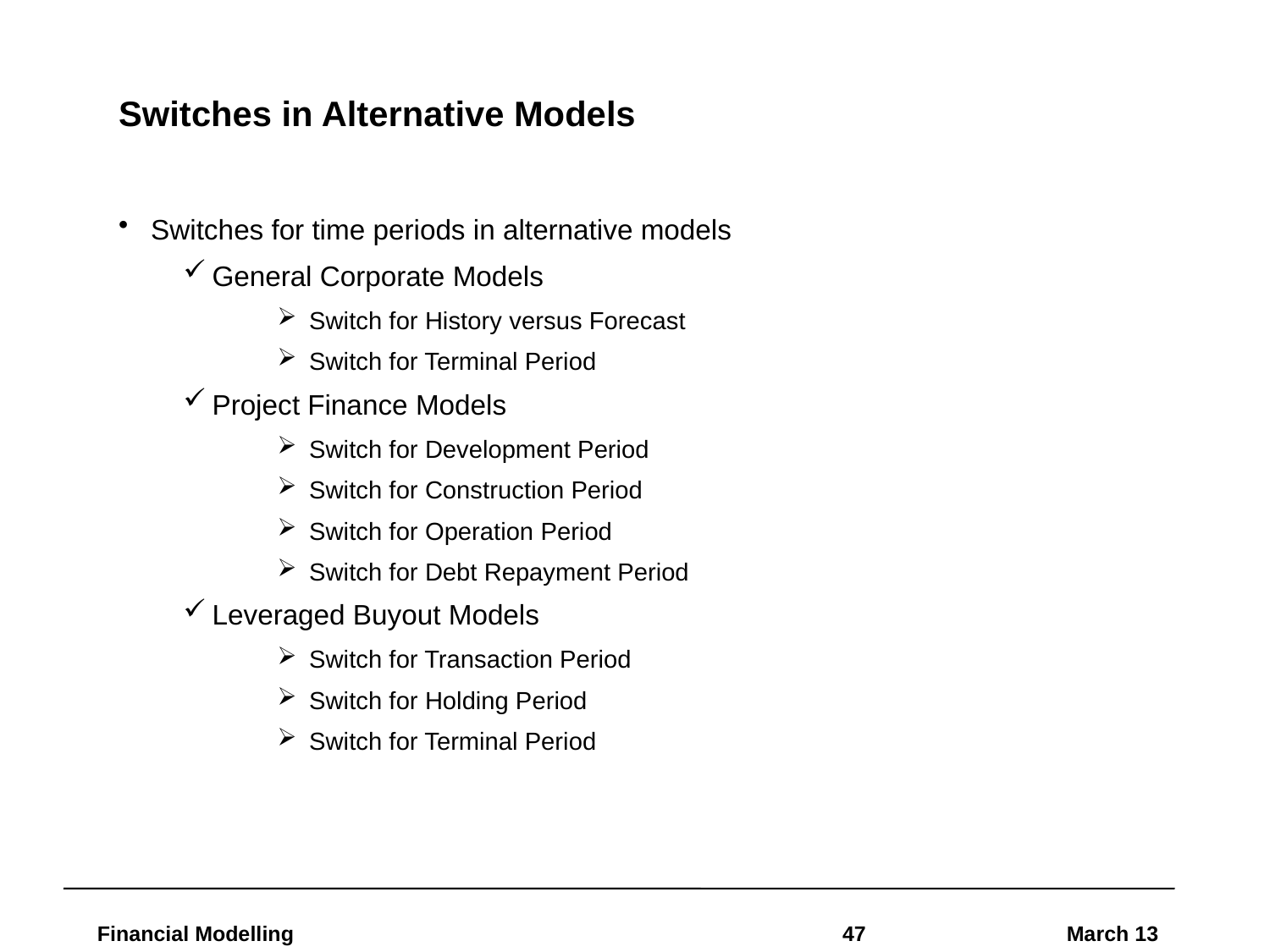

# Switches in Alternative Models
Switches for time periods in alternative models
General Corporate Models
Switch for History versus Forecast
Switch for Terminal Period
Project Finance Models
Switch for Development Period
Switch for Construction Period
Switch for Operation Period
Switch for Debt Repayment Period
Leveraged Buyout Models
Switch for Transaction Period
Switch for Holding Period
Switch for Terminal Period